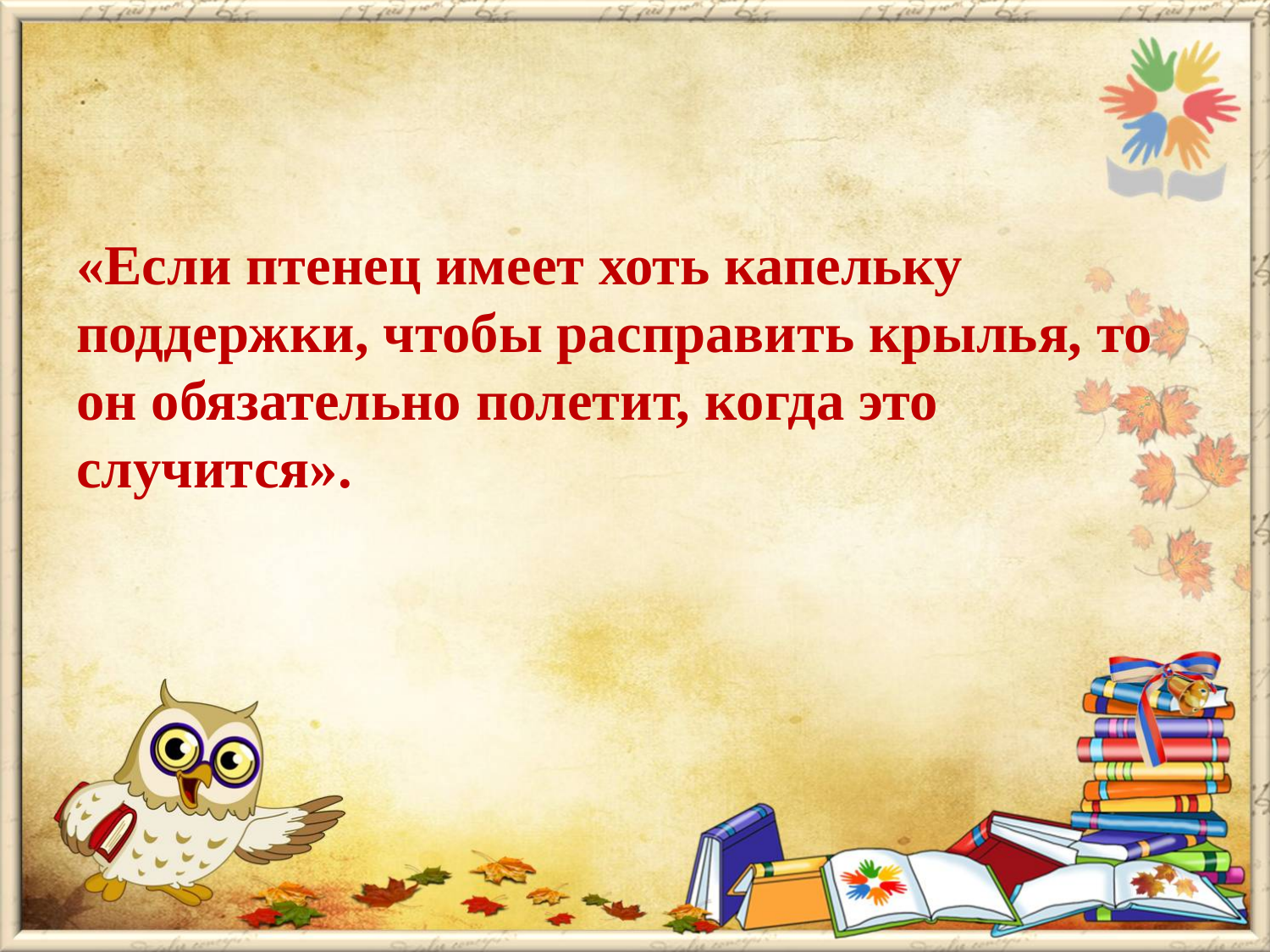

«Если птенец имеет хоть капельку поддержки, чтобы расправить крылья, то он обязательно полетит, когда это случится».